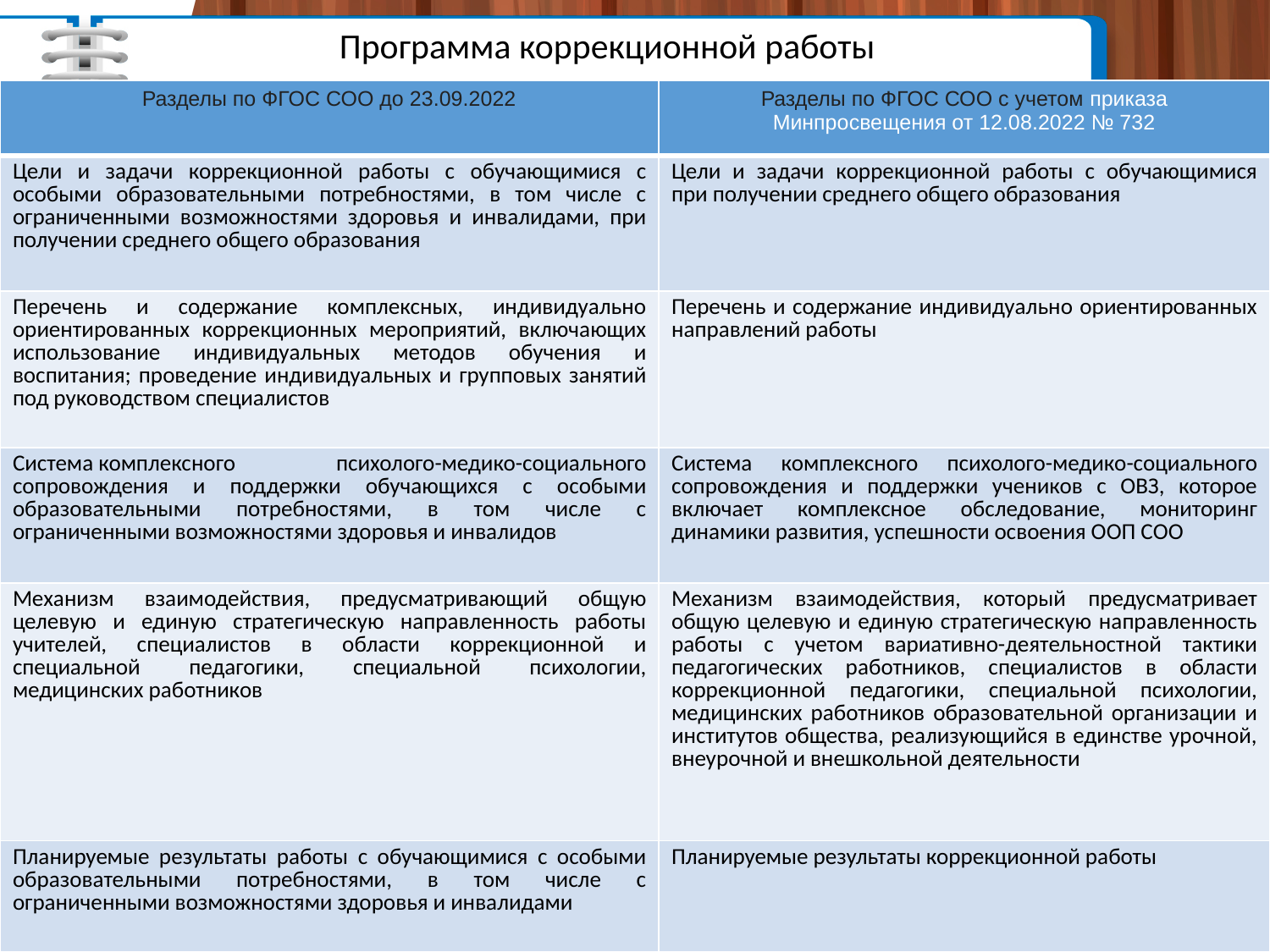

# Программа коррекционной работы
| Разделы по ФГОС СОО до 23.09.2022 | Разделы по ФГОС СОО с учетом приказа Минпросвещения от 12.08.2022 № 732 |
| --- | --- |
| Цели и задачи коррекционной работы с обучающимися с особыми образовательными потребностями, в том числе с ограниченными возможностями здоровья и инвалидами, при получении среднего общего образования | Цели и задачи коррекционной работы с обучающимися при получении среднего общего образования |
| Перечень и содержание комплексных, индивидуально ориентированных коррекционных мероприятий, включающих использование индивидуальных методов обучения и воспитания; проведение индивидуальных и групповых занятий под руководством специалистов | Перечень и содержание индивидуально ориентированных направлений работы |
| Система комплексного психолого-медико-социального сопровождения и поддержки обучающихся с особыми образовательными потребностями, в том числе с ограниченными возможностями здоровья и инвалидов | Система комплексного психолого-медико-социального сопровождения и поддержки учеников с ОВЗ, которое включает комплексное обследование, мониторинг динамики развития, успешности освоения ООП СОО |
| Механизм взаимодействия, предусматривающий общую целевую и единую стратегическую направленность работы учителей, специалистов в области коррекционной и специальной педагогики, специальной психологии, медицинских работников | Механизм взаимодействия, который предусматривает общую целевую и единую стратегическую направленность работы с учетом вариативно-деятельностной тактики педагогических работников, специалистов в области коррекционной педагогики, специальной психологии, медицинских работников образовательной организации и институтов общества, реализующийся в единстве урочной, внеурочной и внешкольной деятельности |
| Планируемые результаты работы с обучающимися с особыми образовательными потребностями, в том числе с ограниченными возможностями здоровья и инвалидами | Планируемые результаты коррекционной работы |